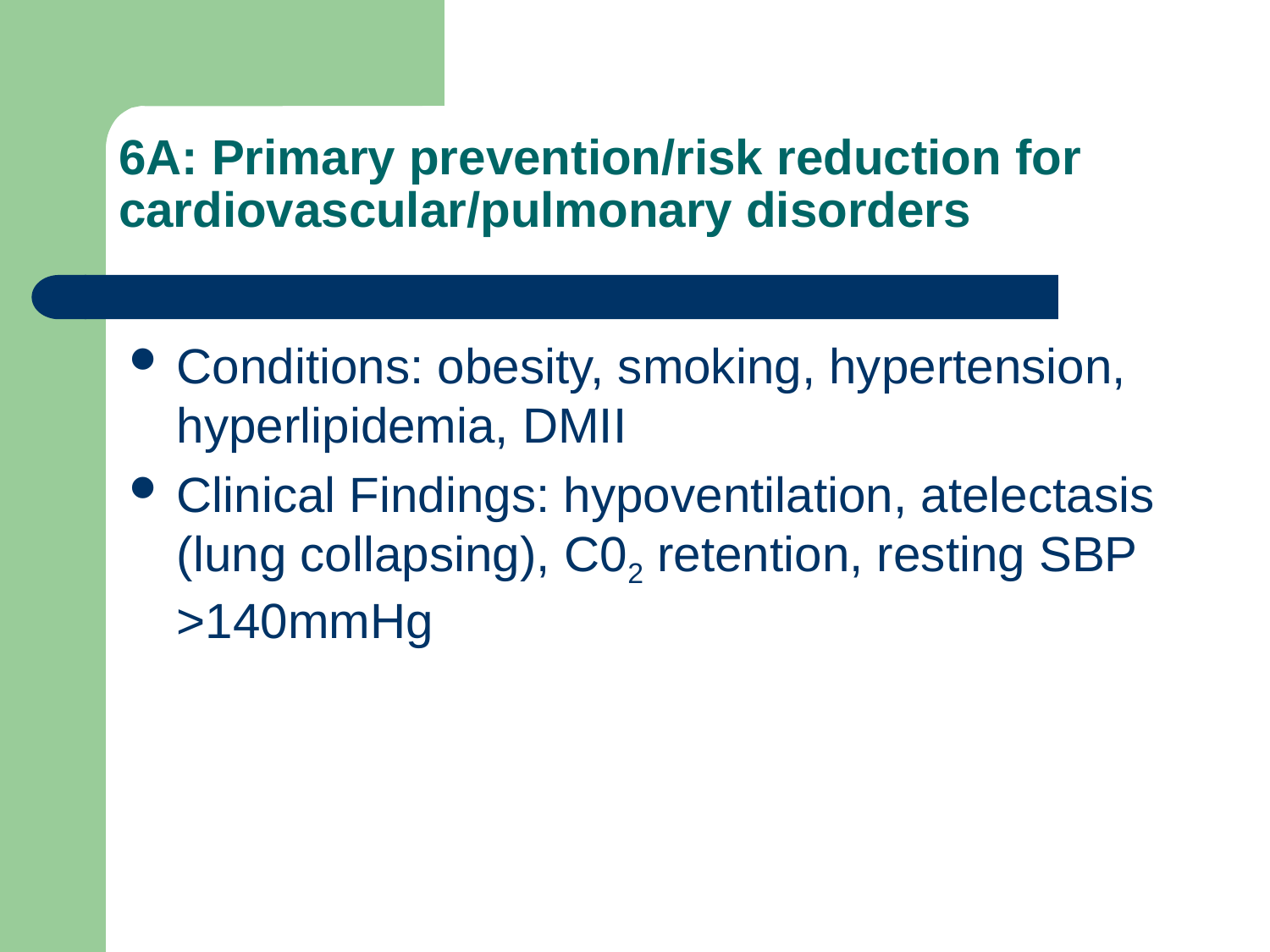

6A: Primary prevention/risk reduction for cardiovascular/pulmonary disorders
Conditions: obesity, smoking, hypertension, hyperlipidemia, DMII
Clinical Findings: hypoventilation, atelectasis (lung collapsing), C02 retention, resting SBP >140mmHg